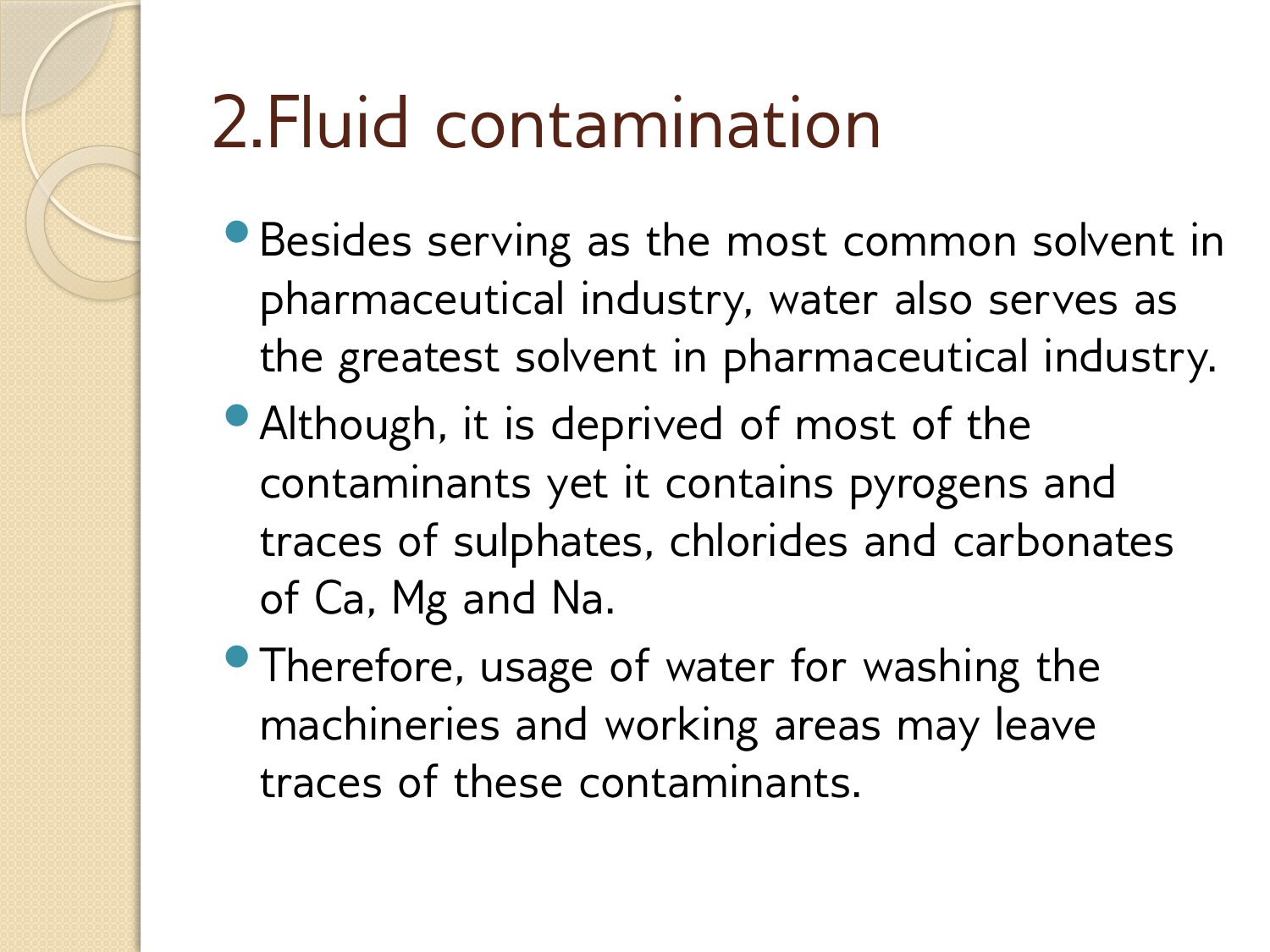

# 2.Fluid contamination
Besides serving as the most common solvent in pharmaceutical industry, water also serves as the greatest solvent in pharmaceutical industry.
Although, it is deprived of most of the contaminants yet it contains pyrogens and traces of sulphates, chlorides and carbonates of Ca, Mg and Na.
Therefore, usage of water for washing the machineries and working areas may leave traces of these contaminants.